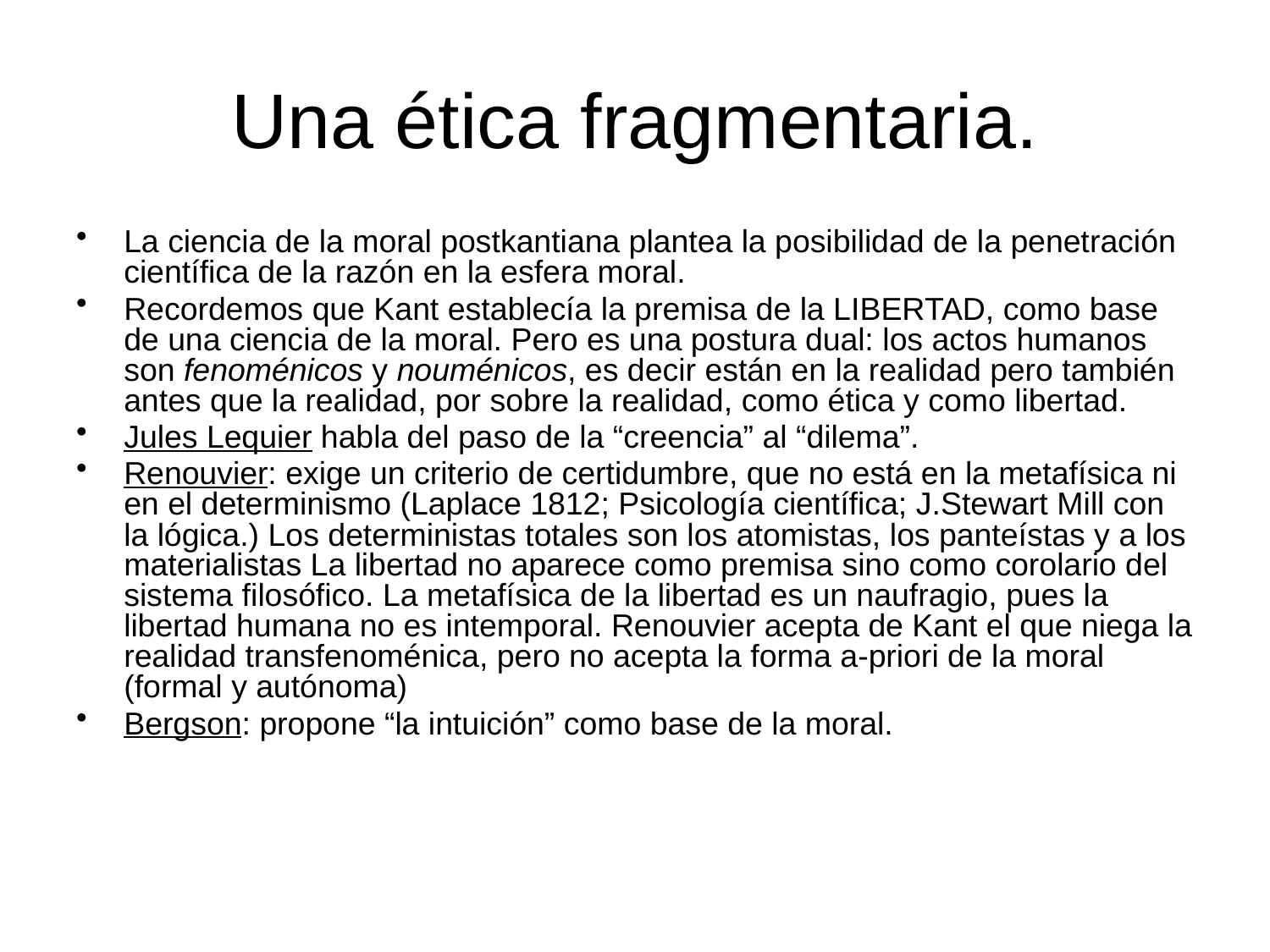

# Una ética fragmentaria.
La ciencia de la moral postkantiana plantea la posibilidad de la penetración científica de la razón en la esfera moral.
Recordemos que Kant establecía la premisa de la LIBERTAD, como base de una ciencia de la moral. Pero es una postura dual: los actos humanos son fenoménicos y nouménicos, es decir están en la realidad pero también antes que la realidad, por sobre la realidad, como ética y como libertad.
Jules Lequier habla del paso de la “creencia” al “dilema”.
Renouvier: exige un criterio de certidumbre, que no está en la metafísica ni en el determinismo (Laplace 1812; Psicología científica; J.Stewart Mill con la lógica.) Los deterministas totales son los atomistas, los panteístas y a los materialistas La libertad no aparece como premisa sino como corolario del sistema filosófico. La metafísica de la libertad es un naufragio, pues la libertad humana no es intemporal. Renouvier acepta de Kant el que niega la realidad transfenoménica, pero no acepta la forma a-priori de la moral (formal y autónoma)
Bergson: propone “la intuición” como base de la moral.